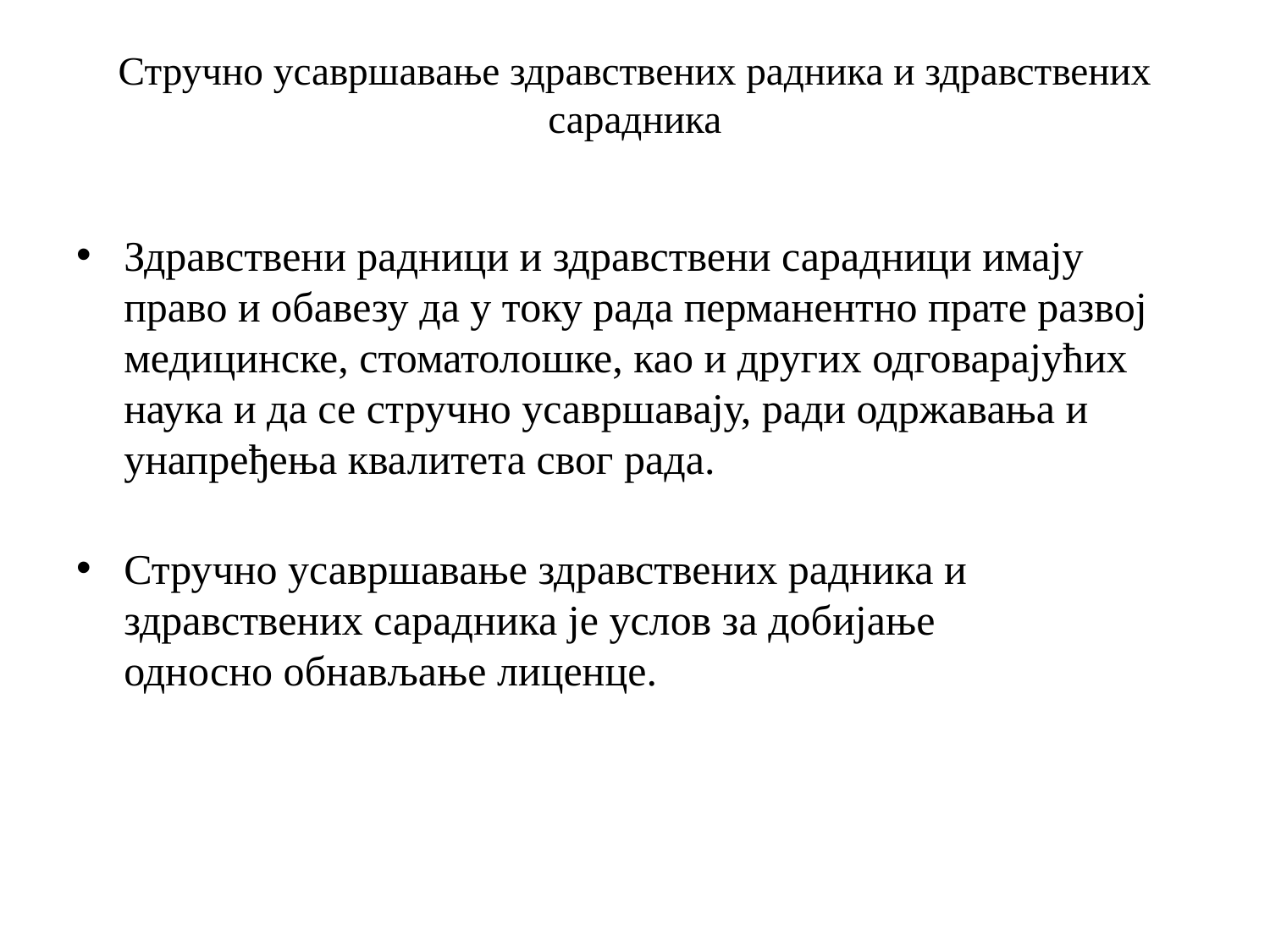

# Стручно усавршавање здравствених радника и здравствених сарадника
Здравствени радници и здравствени сарадници имају право и обавезу да у току рада перманентно прате развој медицинске, стоматолошке, као и других одговарајућих наука и да се стручно усавршавају, ради одржавања и унапређења квалитета свог рада.
Стручно усавршавање здравствених радника и здравствених сарадника је услов за добијање
односно обнављање лиценце.